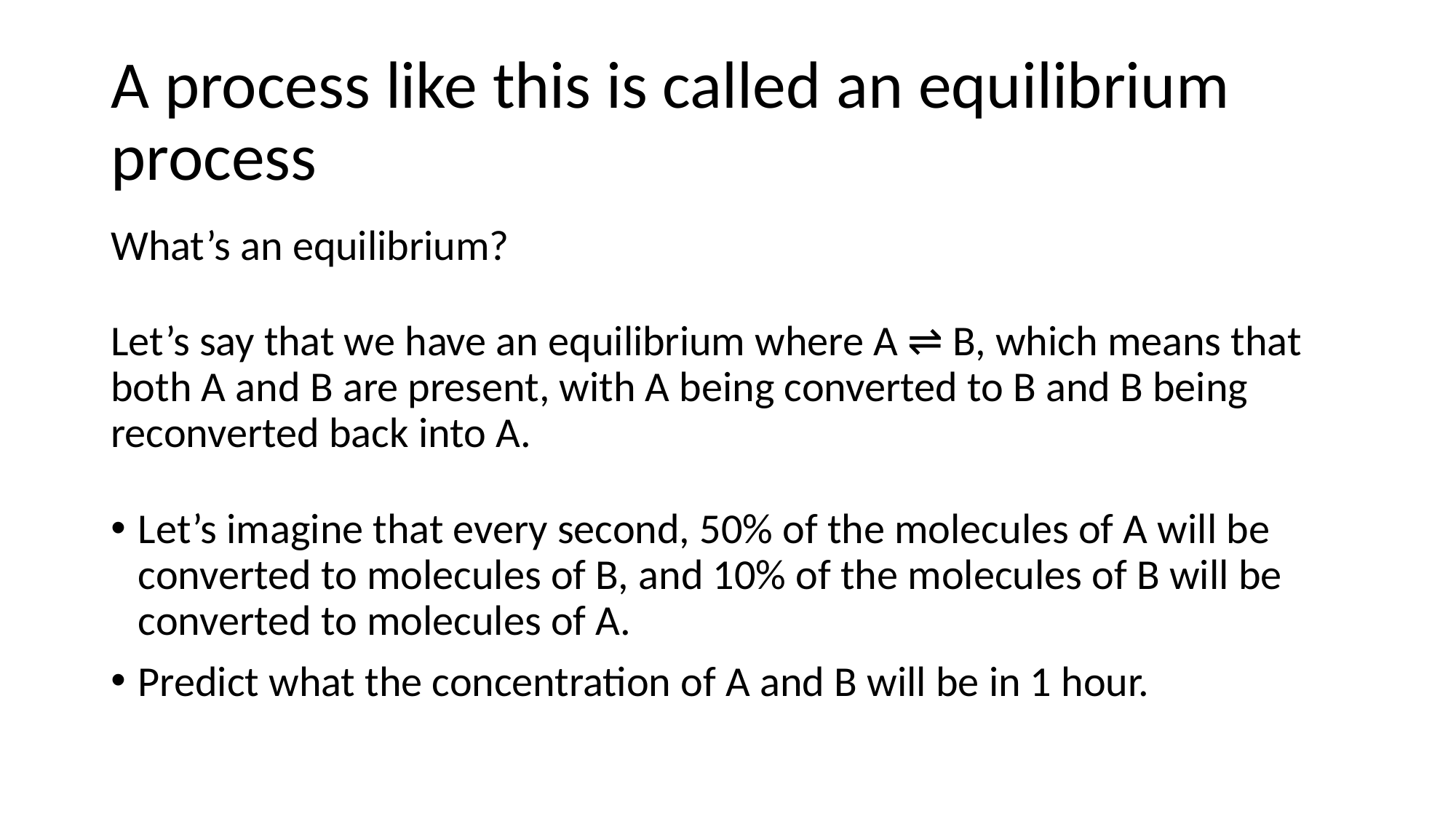

# A process like this is called an equilibrium process
What’s an equilibrium?

Let’s say that we have an equilibrium where A ⇌ B, which means that both A and B are present, with A being converted to B and B being reconverted back into A.

Let’s imagine that every second, 50% of the molecules of A will be converted to molecules of B, and 10% of the molecules of B will be converted to molecules of A.
Predict what the concentration of A and B will be in 1 hour.